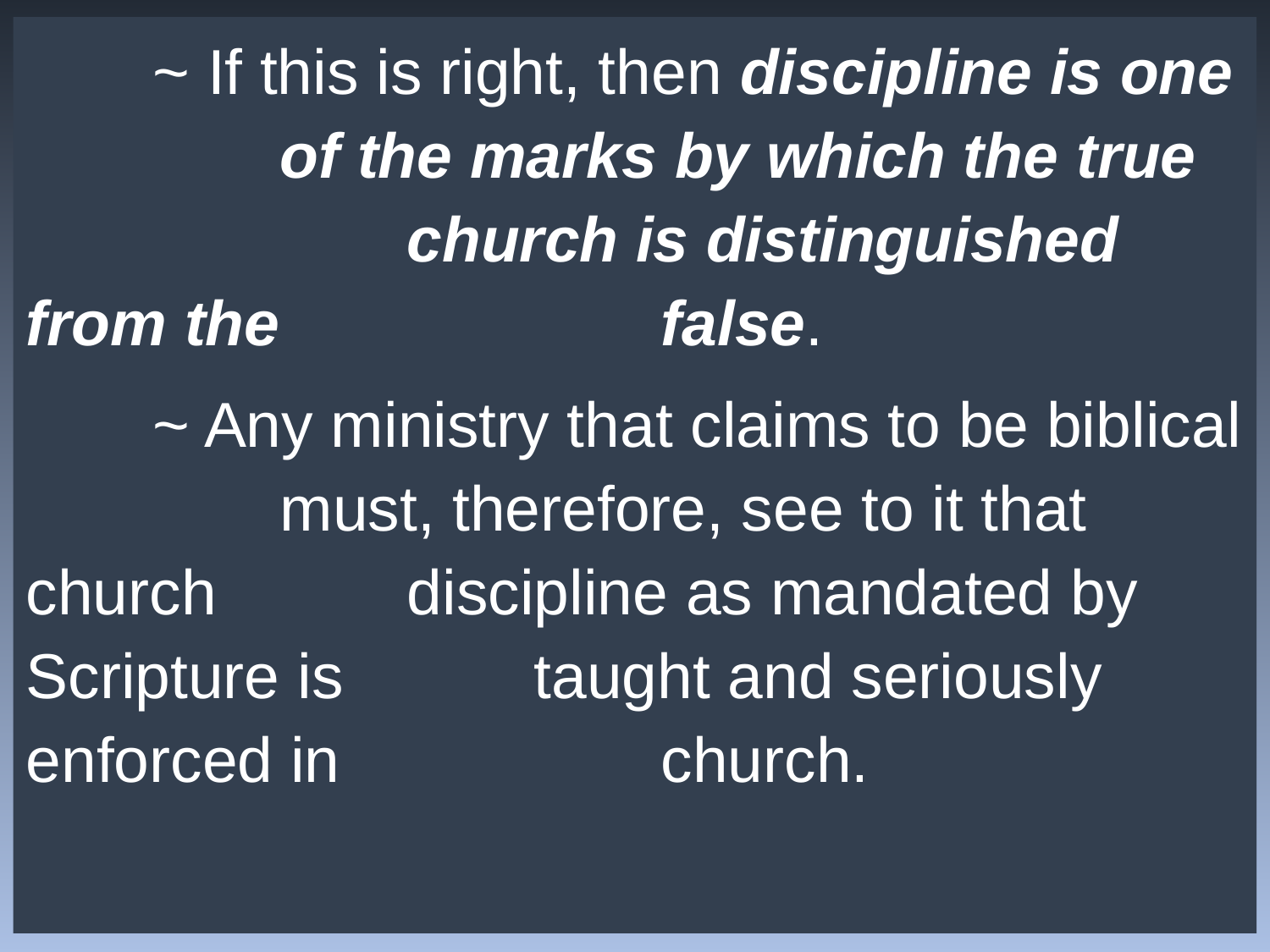

~ If this is right, then discipline is one 		of the marks by which the true 			church is distinguished from the 			false.
	~ Any ministry that claims to be biblical 		must, therefore, see to it that church 		discipline as mandated by Scripture is 		taught and seriously enforced in 			church.